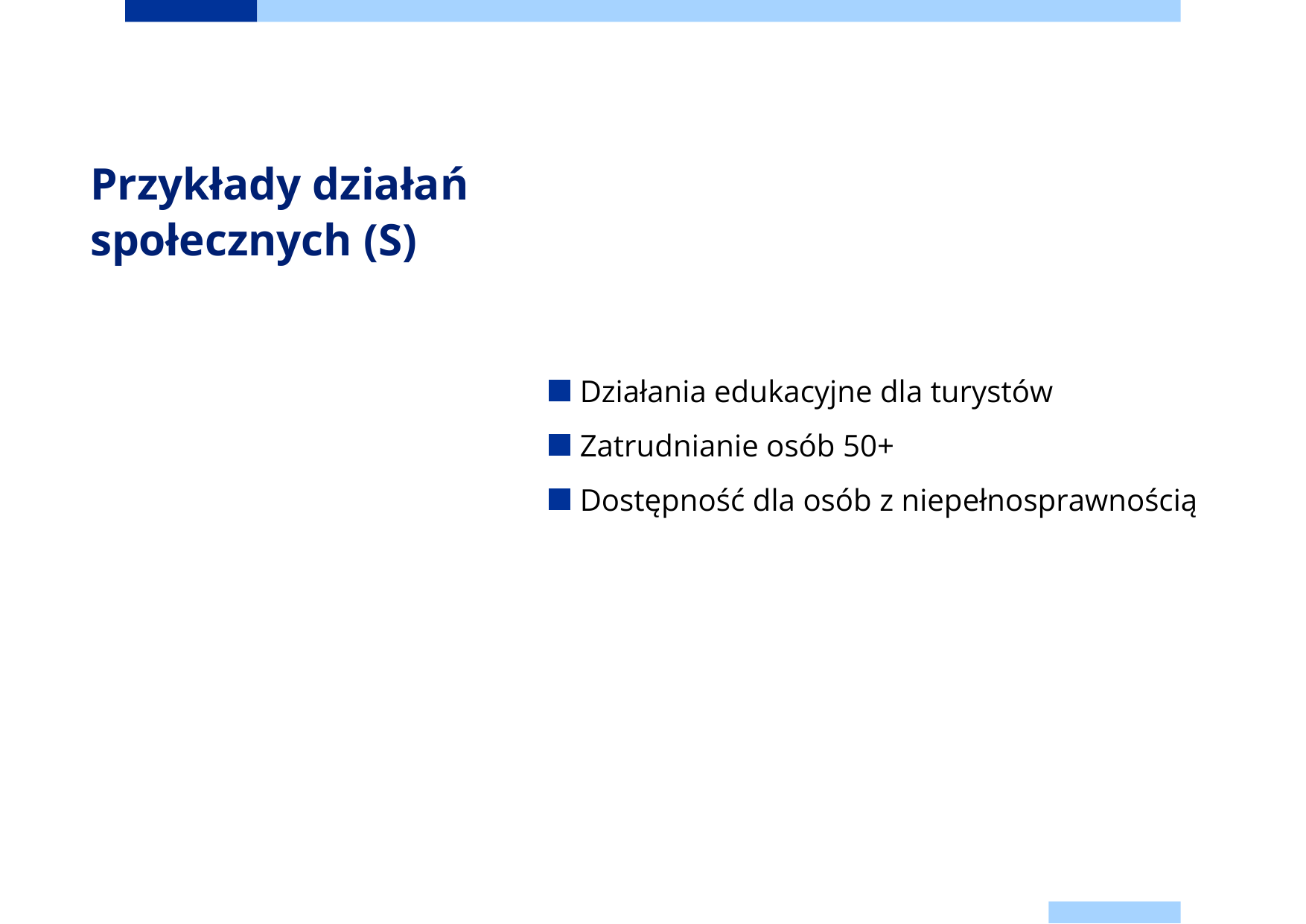

# Przykłady działań społecznych (S)
Działania edukacyjne dla turystów
Zatrudnianie osób 50+
Dostępność dla osób z niepełnosprawnością